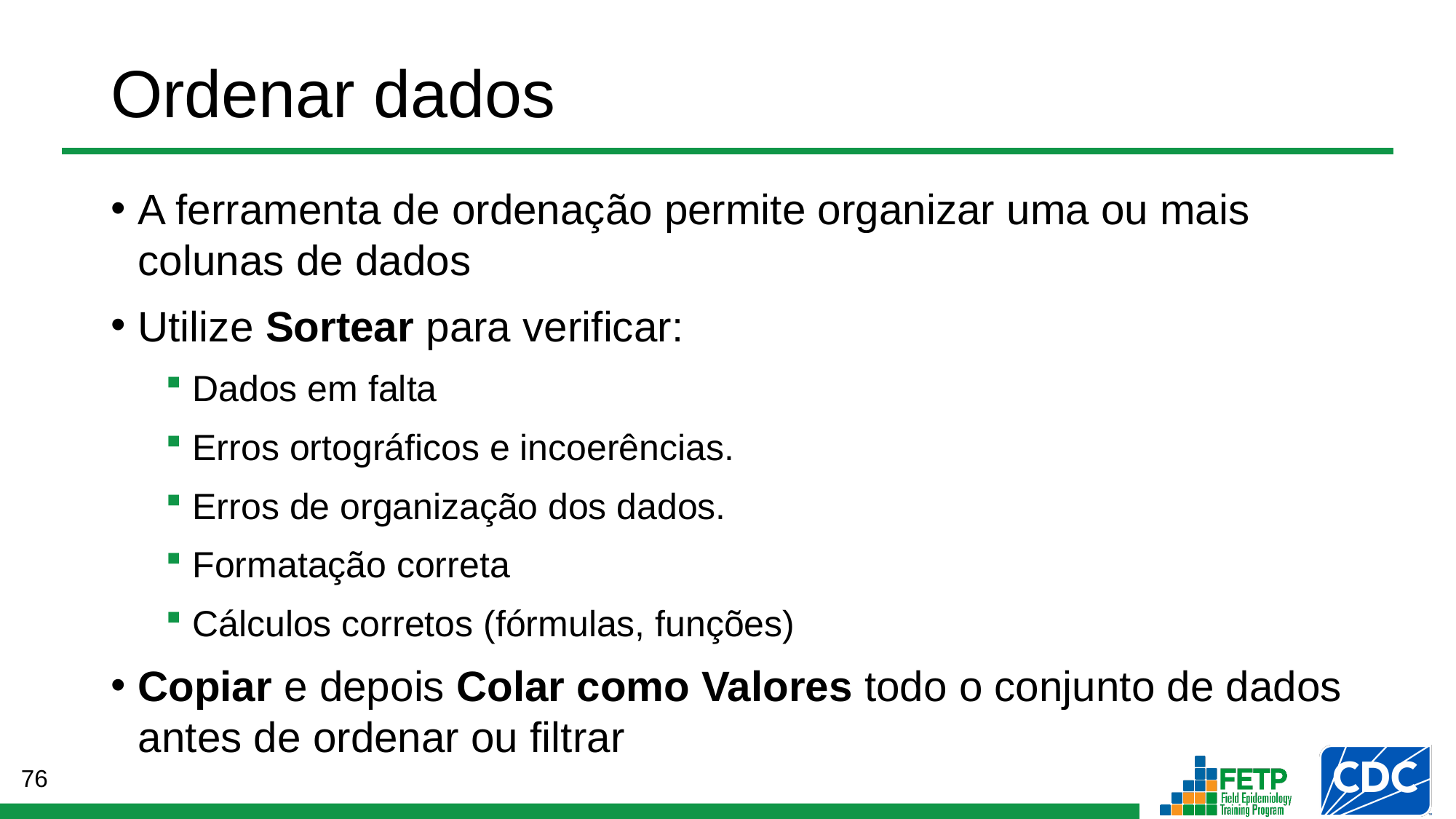

# Ordenar dados
A ferramenta de ordenação permite organizar uma ou mais colunas de dados
Utilize Sortear para verificar:
Dados em falta
Erros ortográficos e incoerências.
Erros de organização dos dados.
Formatação correta
Cálculos corretos (fórmulas, funções)
Copiar e depois Colar como Valores todo o conjunto de dados antes de ordenar ou filtrar